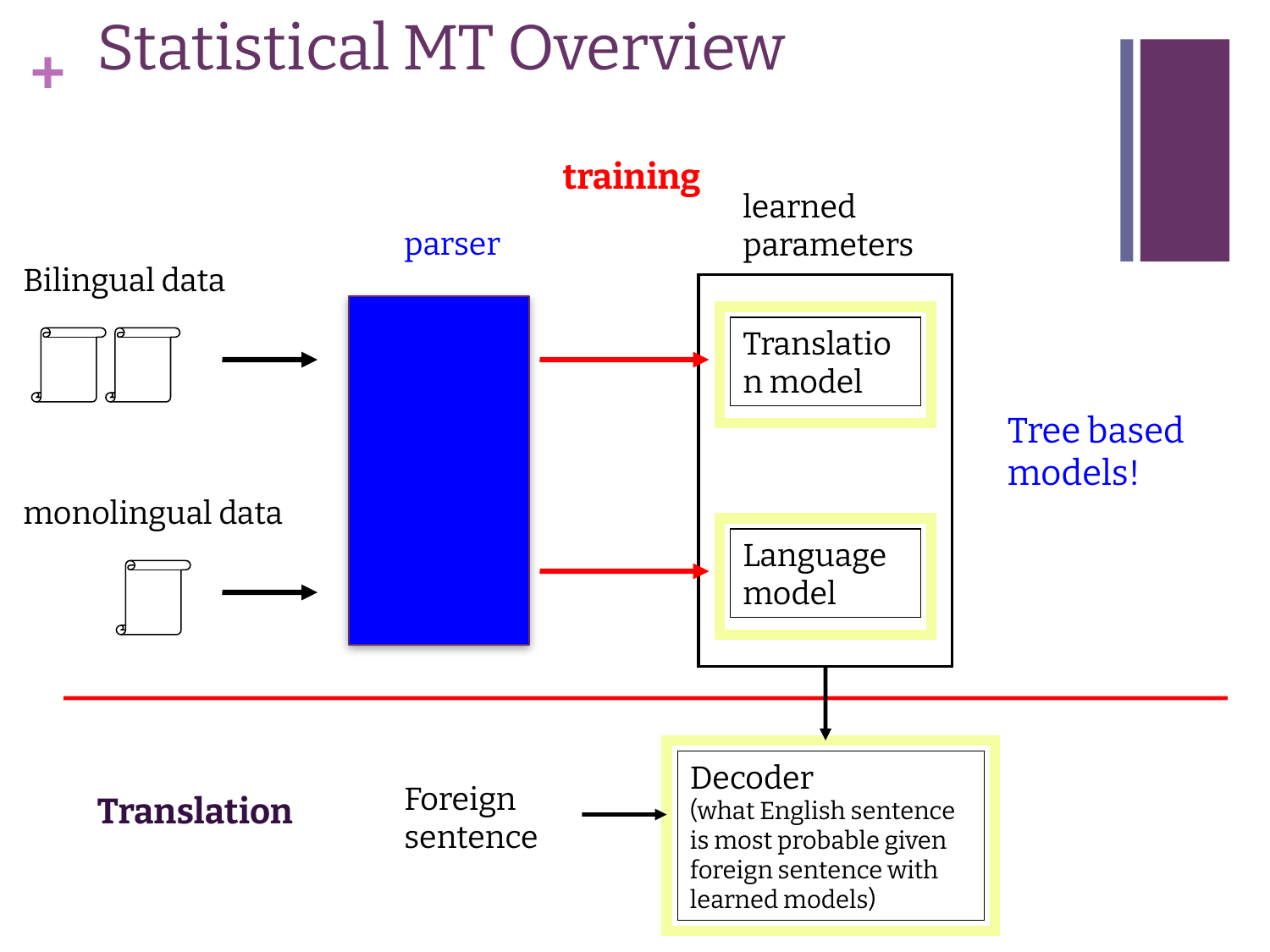

# Statistical MT Overview
training
learned parameters
parser
Bilingual data

Translation model

Tree based models!
monolingual data

Language model

Decoder
(what English sentence is most probable given foreign sentence with learned models)
Foreign sentence
Translation